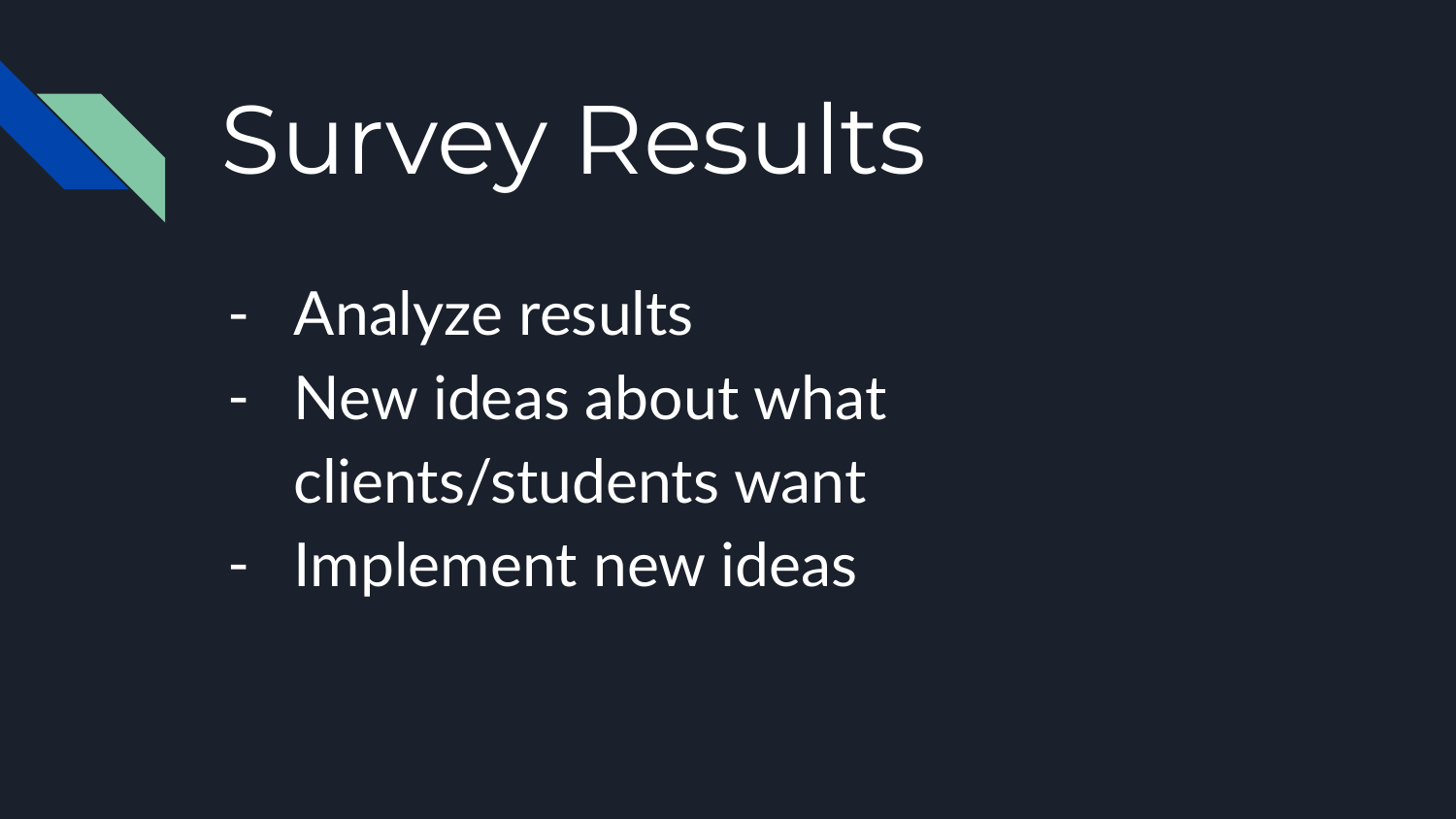

# Survey Results
Analyze results
New ideas about what clients/students want
Implement new ideas